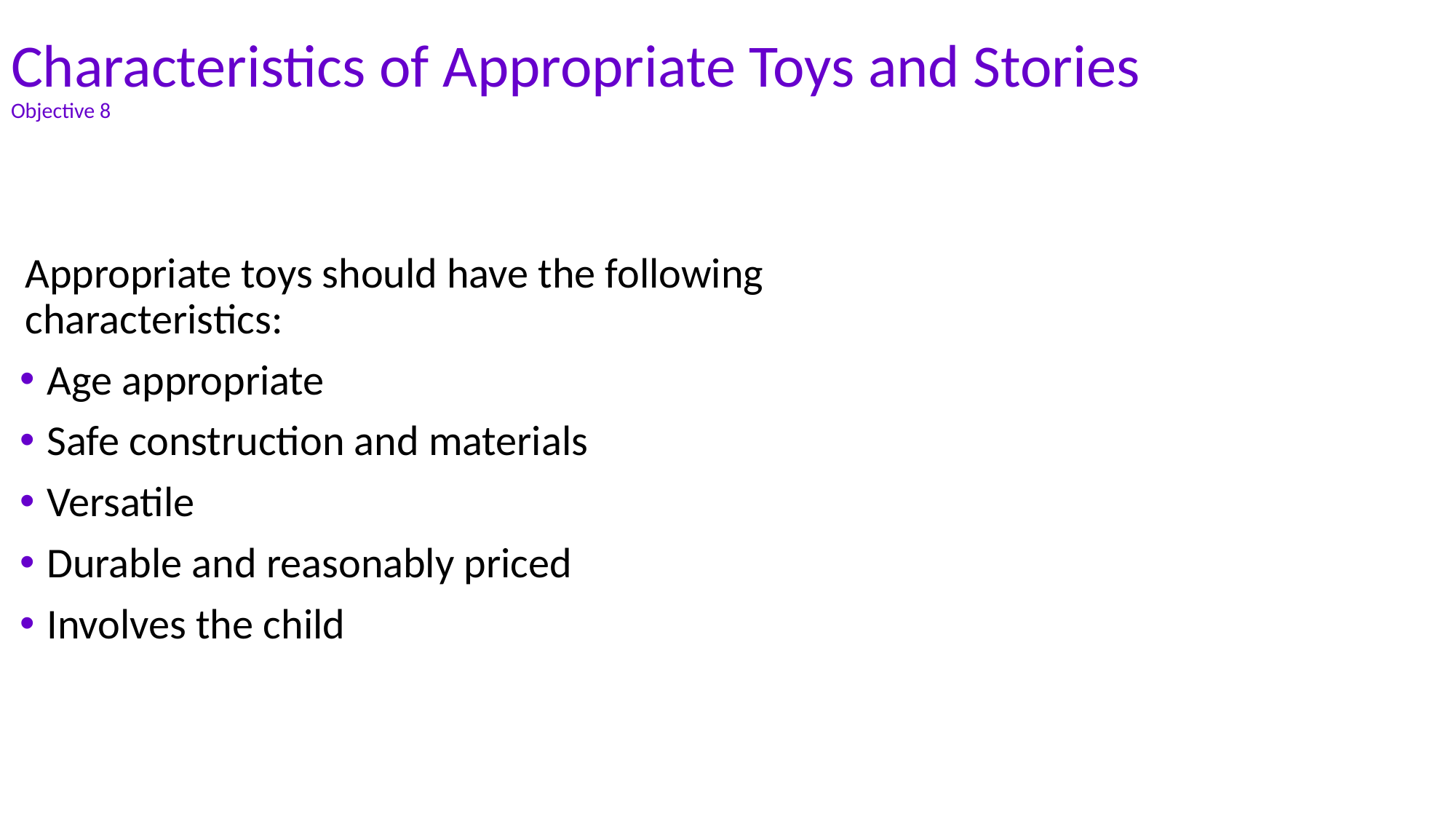

# Characteristics of Appropriate Toys and Stories Objective 8
Appropriate toys should have the following characteristics:
Age appropriate
Safe construction and materials
Versatile
Durable and reasonably priced
Involves the child